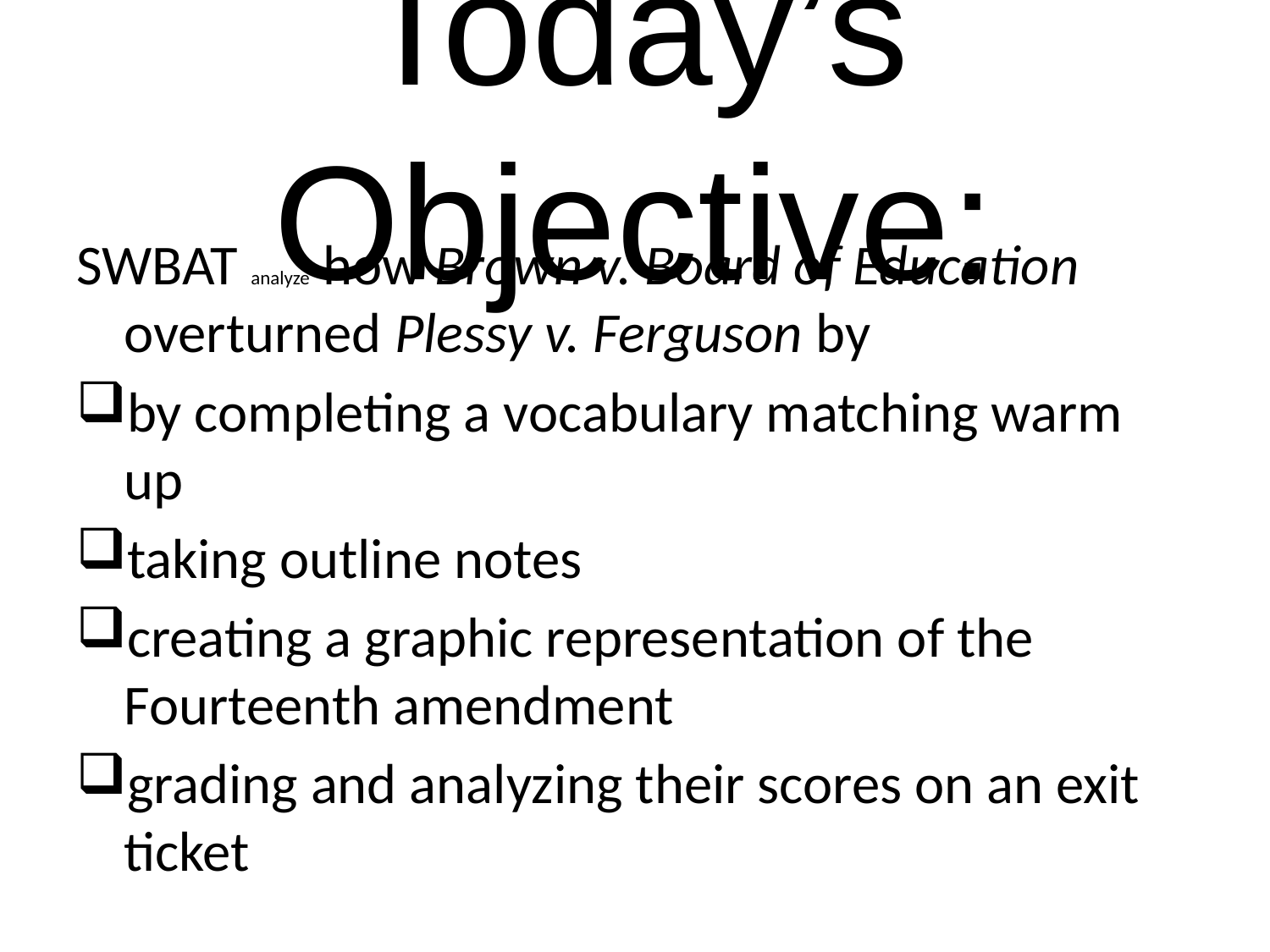

# Today’s Objective:
SWBAT analyze how Brown v. Board of Education overturned Plessy v. Ferguson by
by completing a vocabulary matching warm up
taking outline notes
creating a graphic representation of the Fourteenth amendment
grading and analyzing their scores on an exit ticket